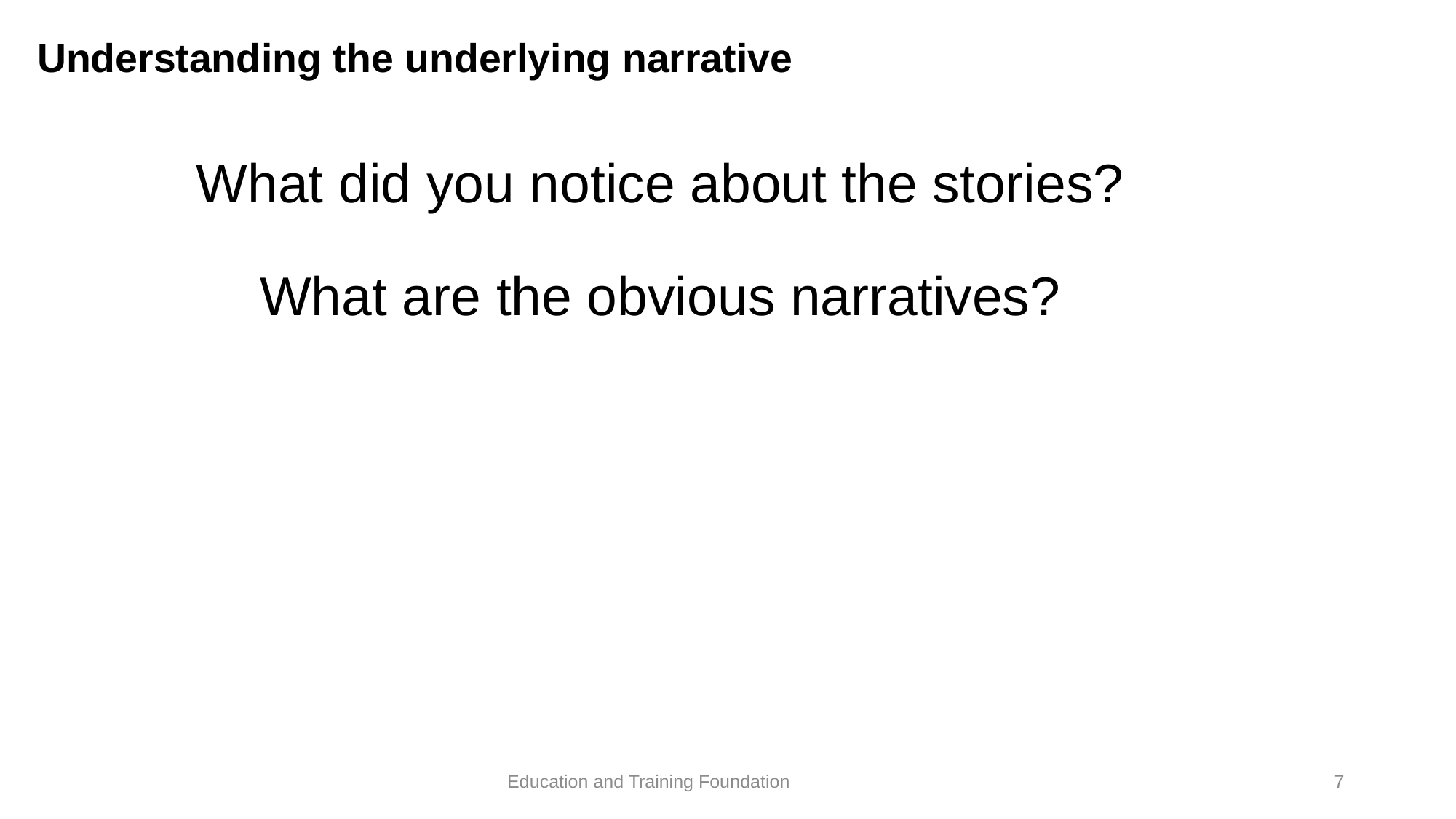

# Understanding the underlying narrative
What did you notice about the stories?

What are the obvious narratives?
7
Education and Training Foundation